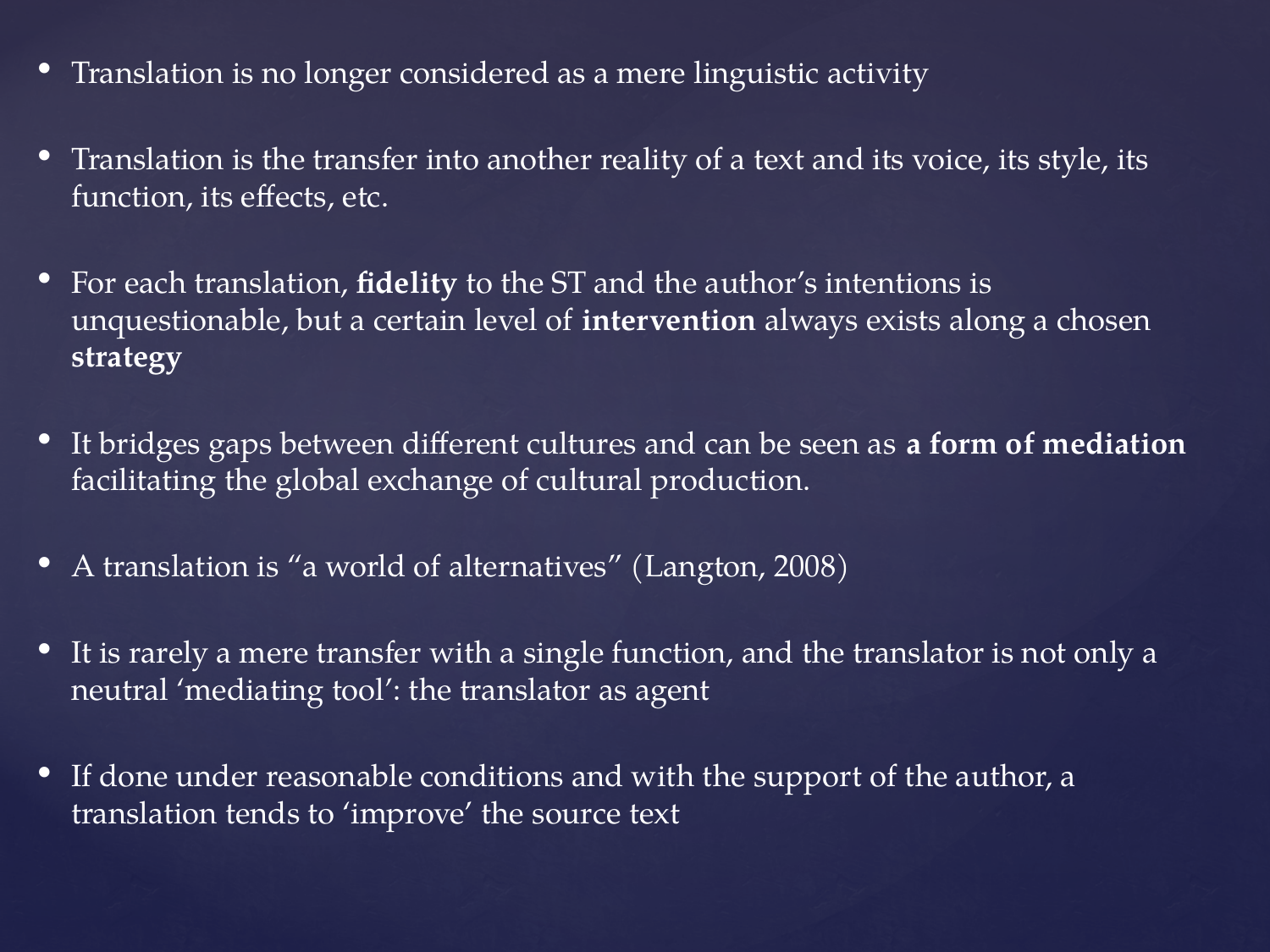

Translation is no longer considered as a mere linguistic activity

Translation is the transfer into another reality of a text and its voice, its style, its function, its effects, etc.

For each translation, fidelity to the ST and the author’s intentions is unquestionable, but a certain level of intervention always exists along a chosen strategy

It bridges gaps between different cultures and can be seen as a form of mediation facilitating the global exchange of cultural production.

A translation is “a world of alternatives” (Langton, 2008)

It is rarely a mere transfer with a single function, and the translator is not only a neutral ‘mediating tool’: the translator as agent

If done under reasonable conditions and with the support of the author, a translation tends to ‘improve’ the source text

#